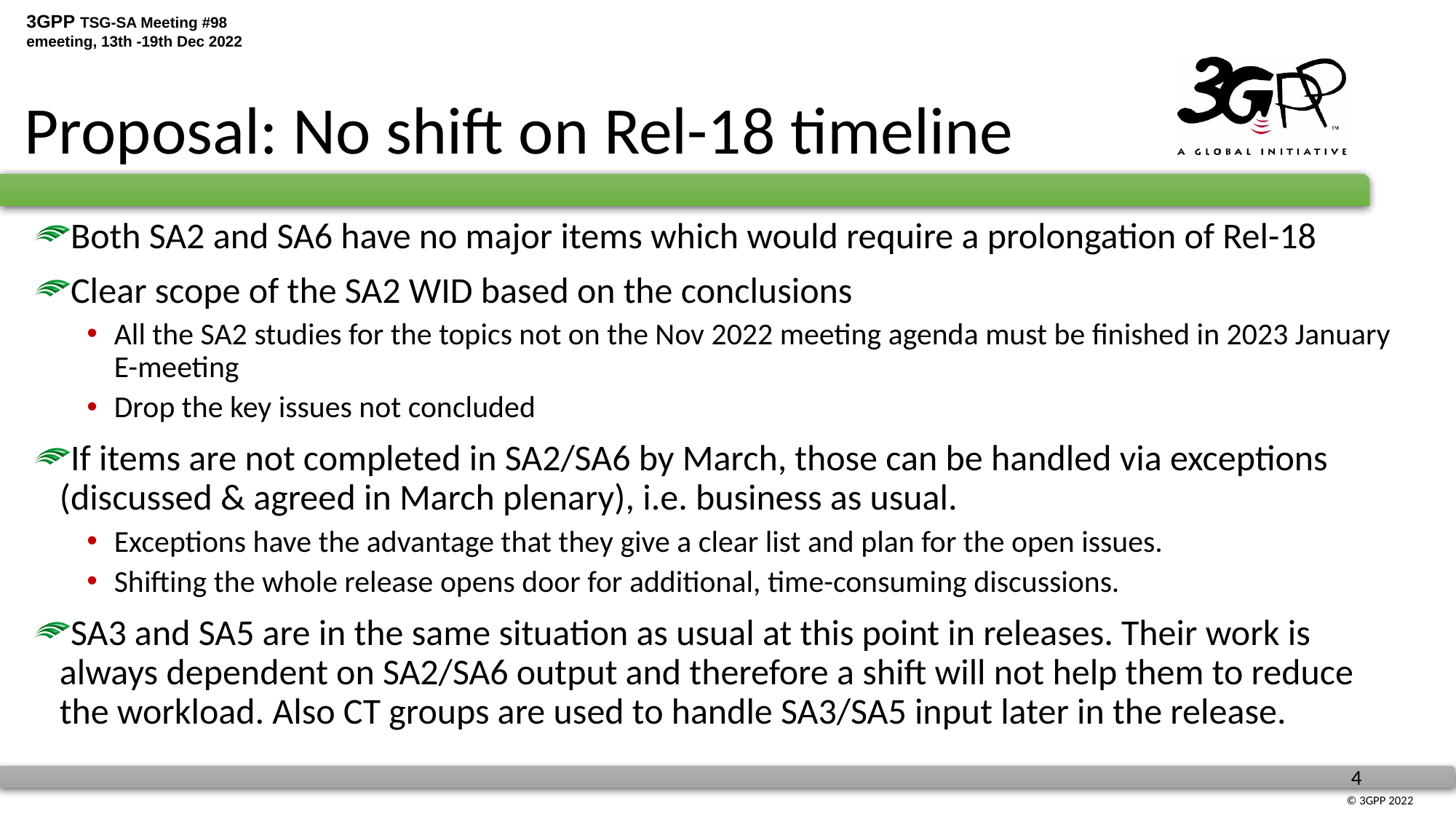

# Proposal: No shift on Rel-18 timeline
Both SA2 and SA6 have no major items which would require a prolongation of Rel-18
Clear scope of the SA2 WID based on the conclusions
All the SA2 studies for the topics not on the Nov 2022 meeting agenda must be finished in 2023 January E-meeting
Drop the key issues not concluded
If items are not completed in SA2/SA6 by March, those can be handled via exceptions (discussed & agreed in March plenary), i.e. business as usual.
Exceptions have the advantage that they give a clear list and plan for the open issues.
Shifting the whole release opens door for additional, time-consuming discussions.
SA3 and SA5 are in the same situation as usual at this point in releases. Their work is always dependent on SA2/SA6 output and therefore a shift will not help them to reduce the workload. Also CT groups are used to handle SA3/SA5 input later in the release.